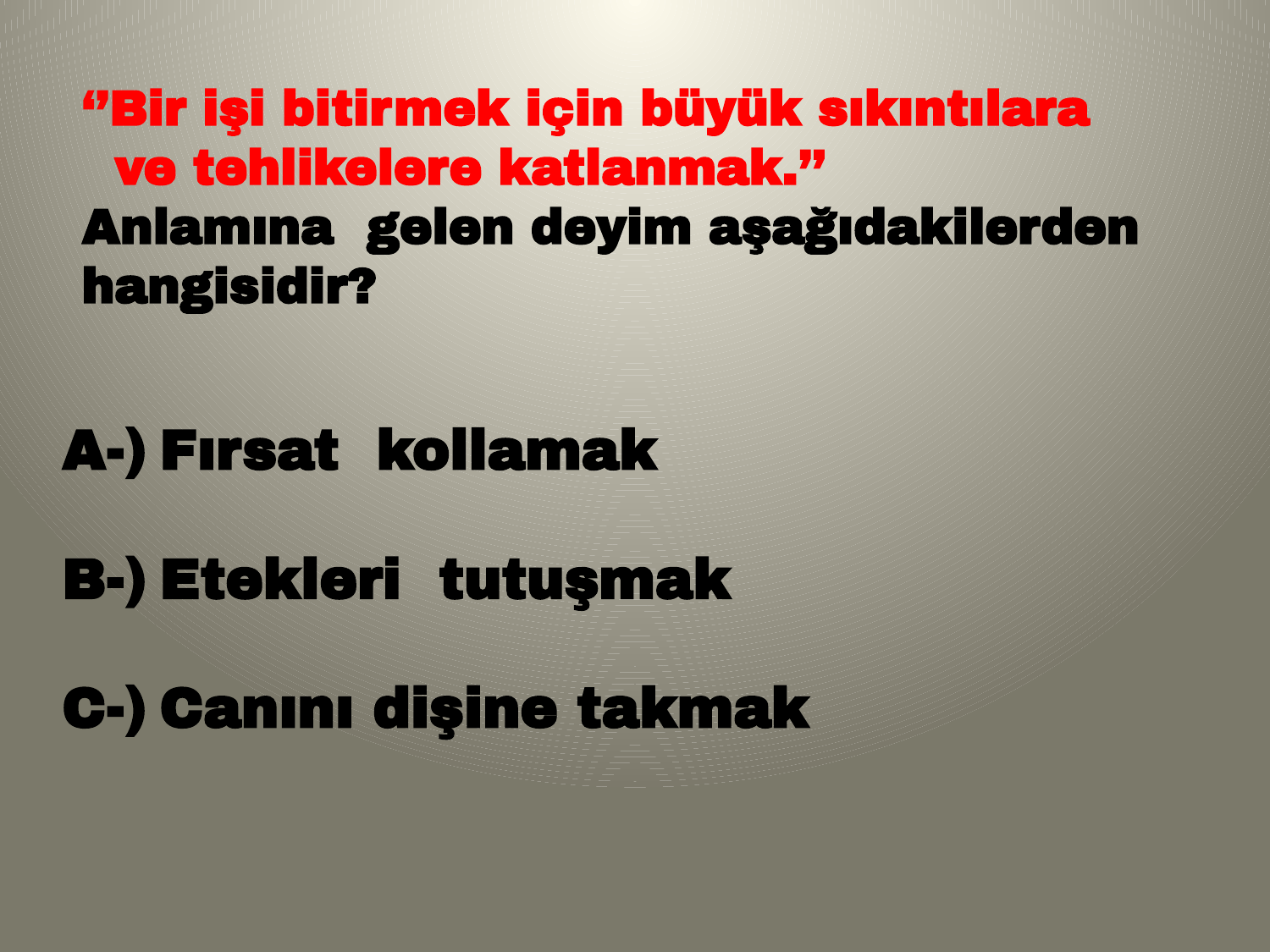

‘’Bir işi bitirmek için büyük sıkıntılara
  ve tehlikelere katlanmak.’’
Anlamına  gelen deyim aşağıdakilerden hangisidir?
A-) Fırsat  kollamak
B-) Etekleri  tutuşmak
C-) Canını dişine takmak